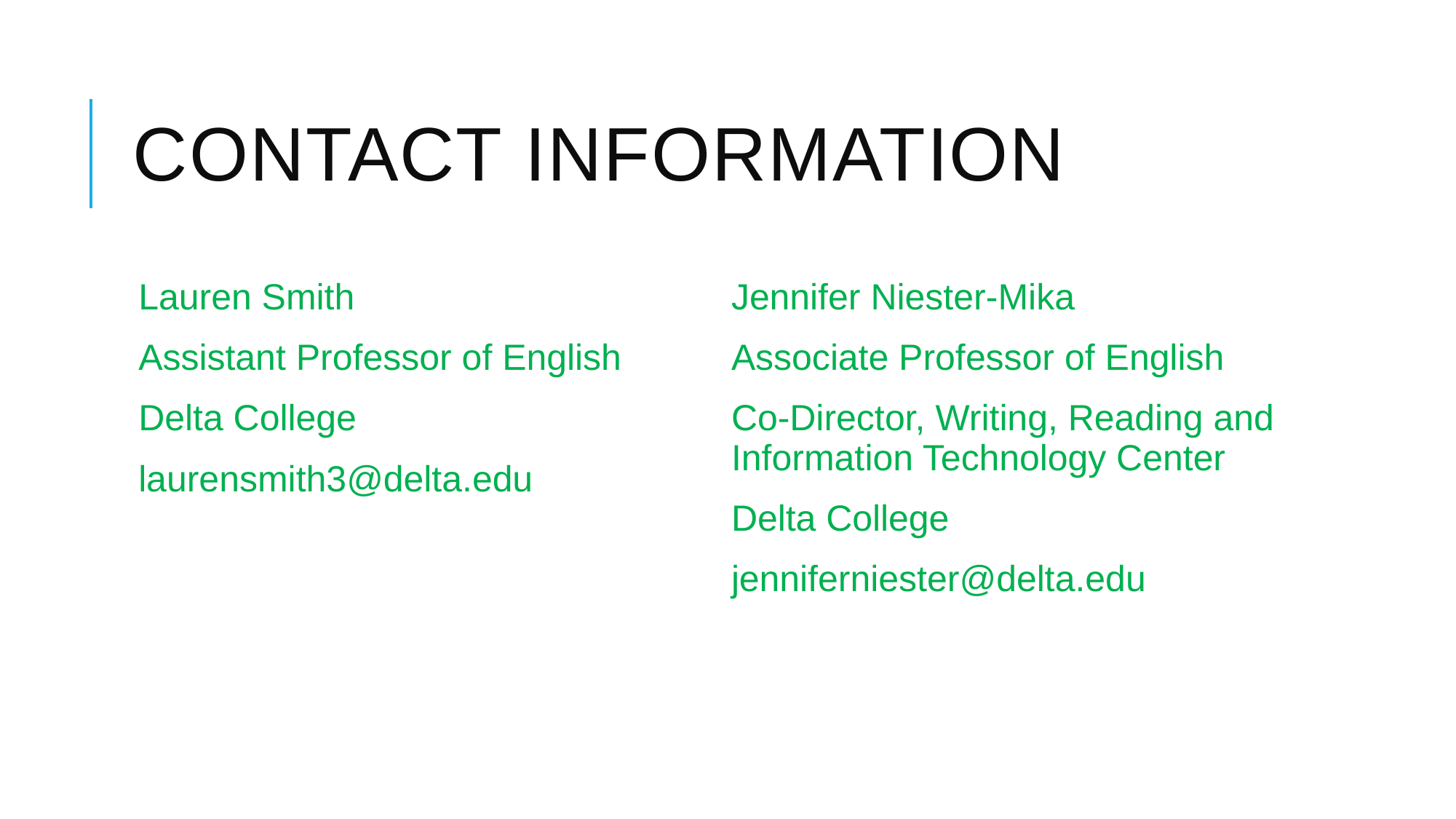

# Contact information
Lauren Smith
Assistant Professor of English
Delta College
laurensmith3@delta.edu
Jennifer Niester-Mika
Associate Professor of English
Co-Director, Writing, Reading and Information Technology Center
Delta College
jenniferniester@delta.edu